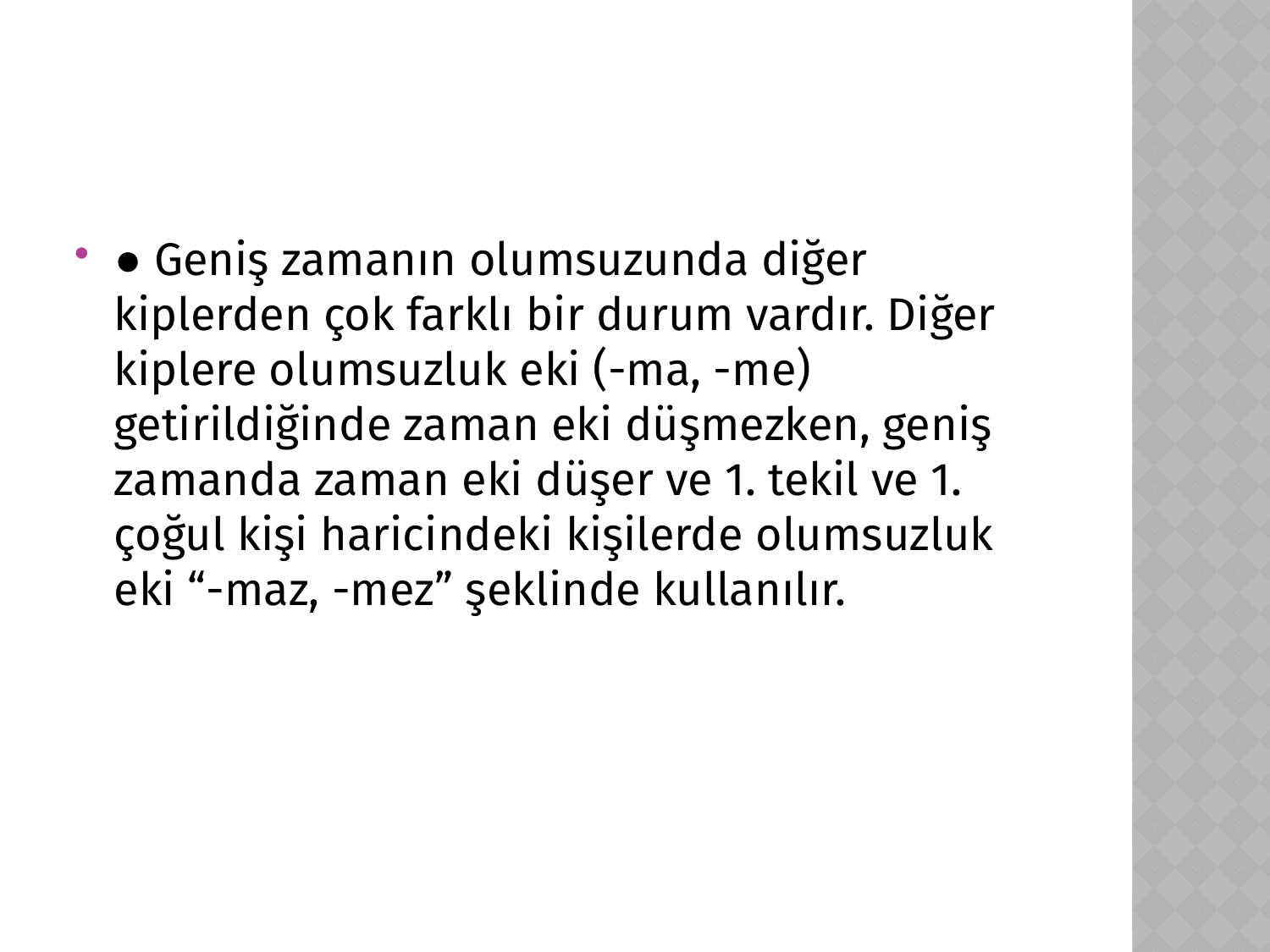

#
● Geniş zamanın olumsuzunda diğer kiplerden çok farklı bir durum vardır. Diğer kiplere olumsuzluk eki (-ma, -me) getirildiğinde zaman eki düşmezken, geniş zamanda zaman eki düşer ve 1. tekil ve 1. çoğul kişi haricindeki kişilerde olumsuzluk eki “-maz, -mez” şeklinde kullanılır.